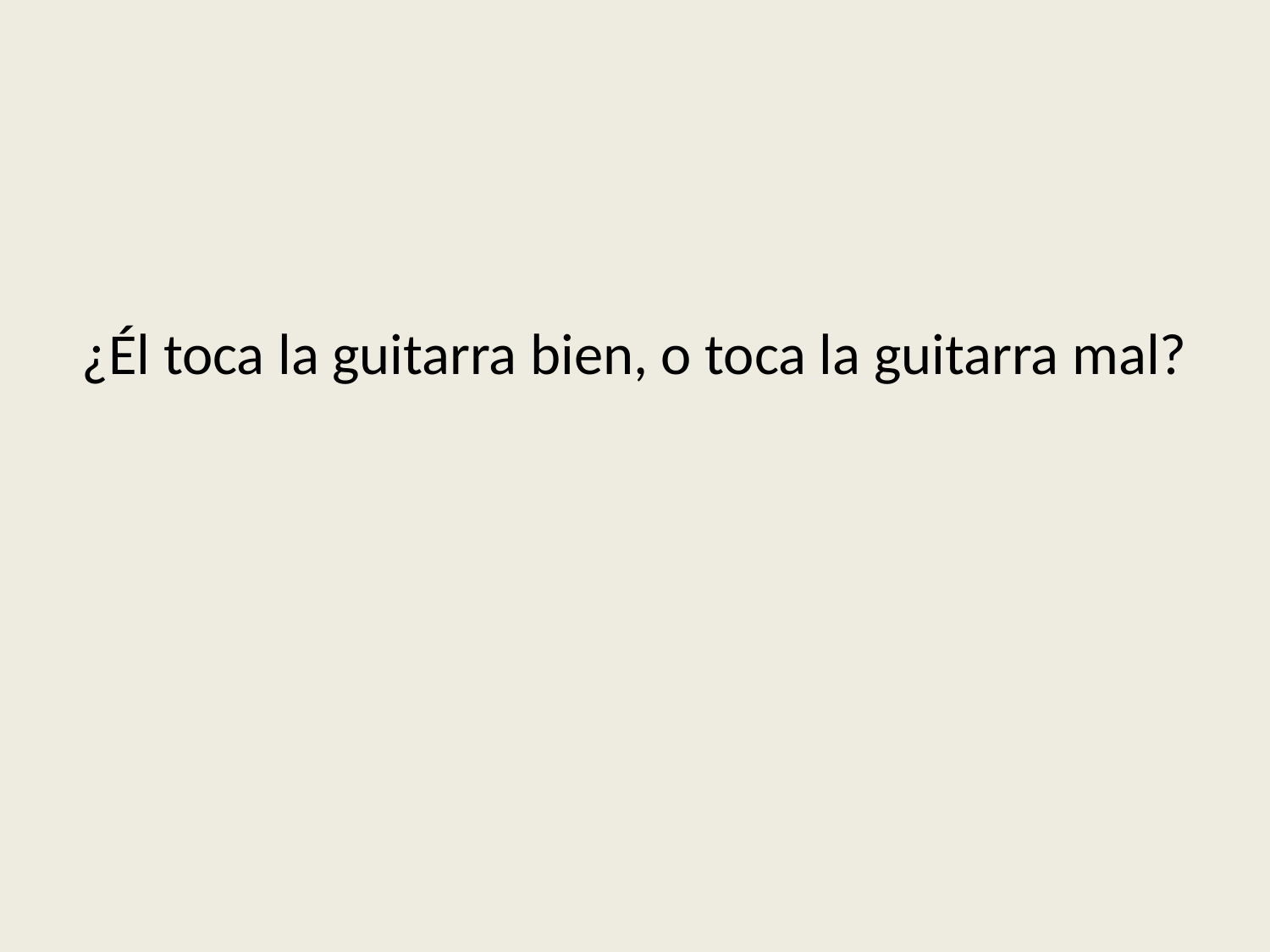

# ¿Él toca la guitarra bien, o toca la guitarra mal?